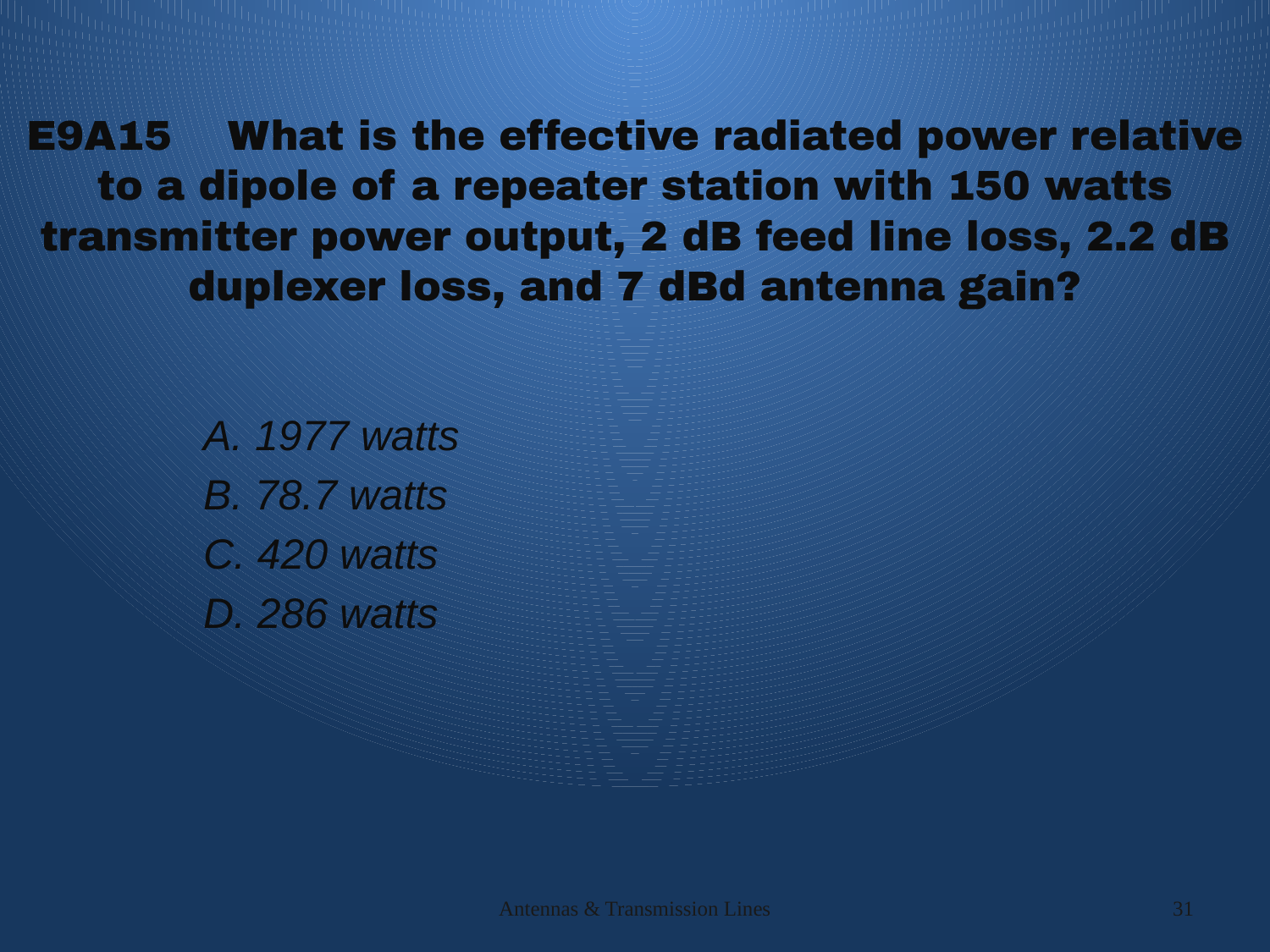

# E9A15    What is the effective radiated power relative to a dipole of a repeater station with 150 watts transmitter power output, 2 dB feed line loss, 2.2 dB duplexer loss, and 7 dBd antenna gain?
A. 1977 watts
B. 78.7 watts
C. 420 watts
D. 286 watts
Antennas & Transmission Lines
31